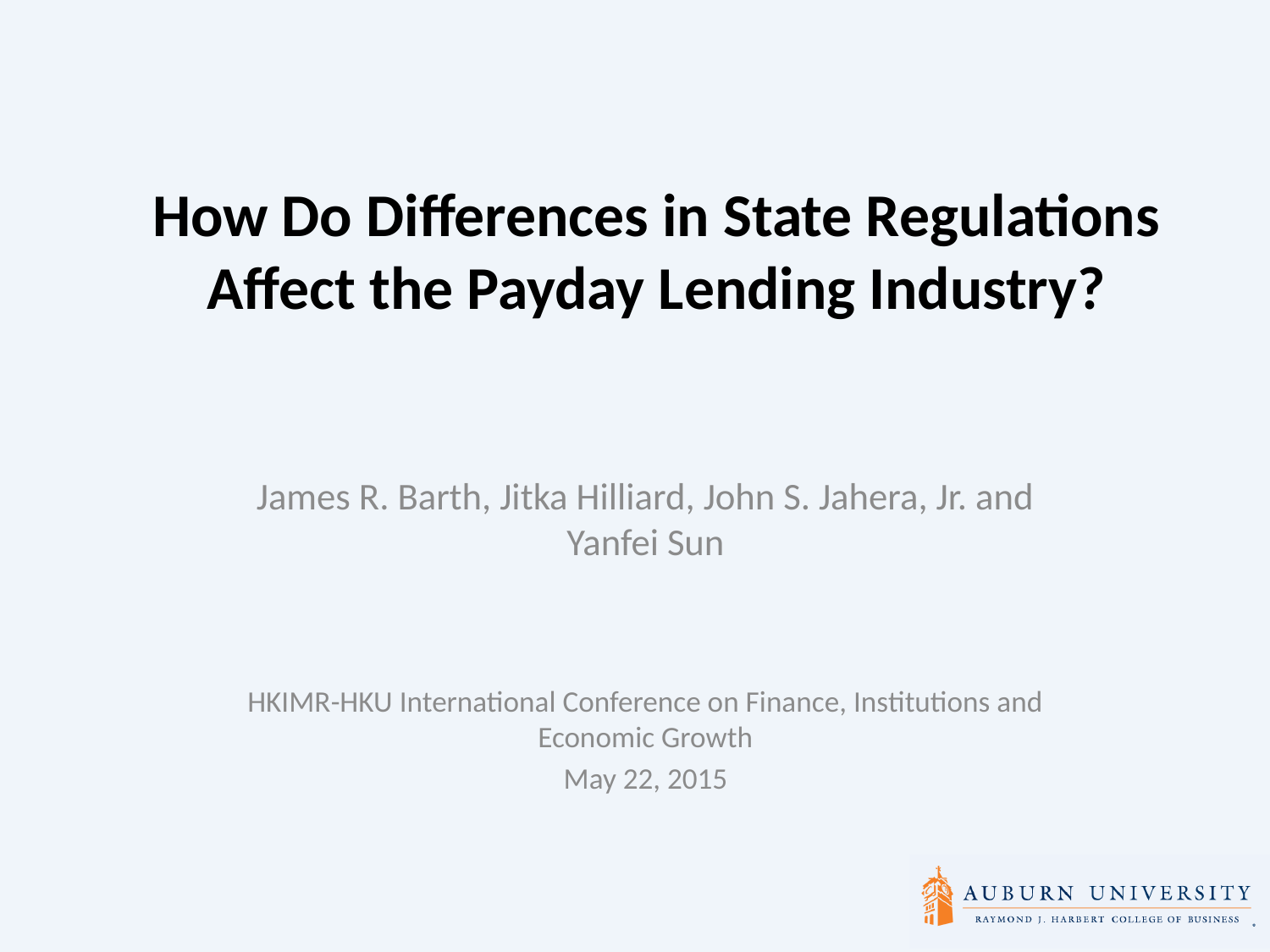

# How Do Differences in State Regulations Affect the Payday Lending Industry?
James R. Barth, Jitka Hilliard, John S. Jahera, Jr. and Yanfei Sun

HKIMR-HKU International Conference on Finance, Institutions and Economic Growth
May 22, 2015